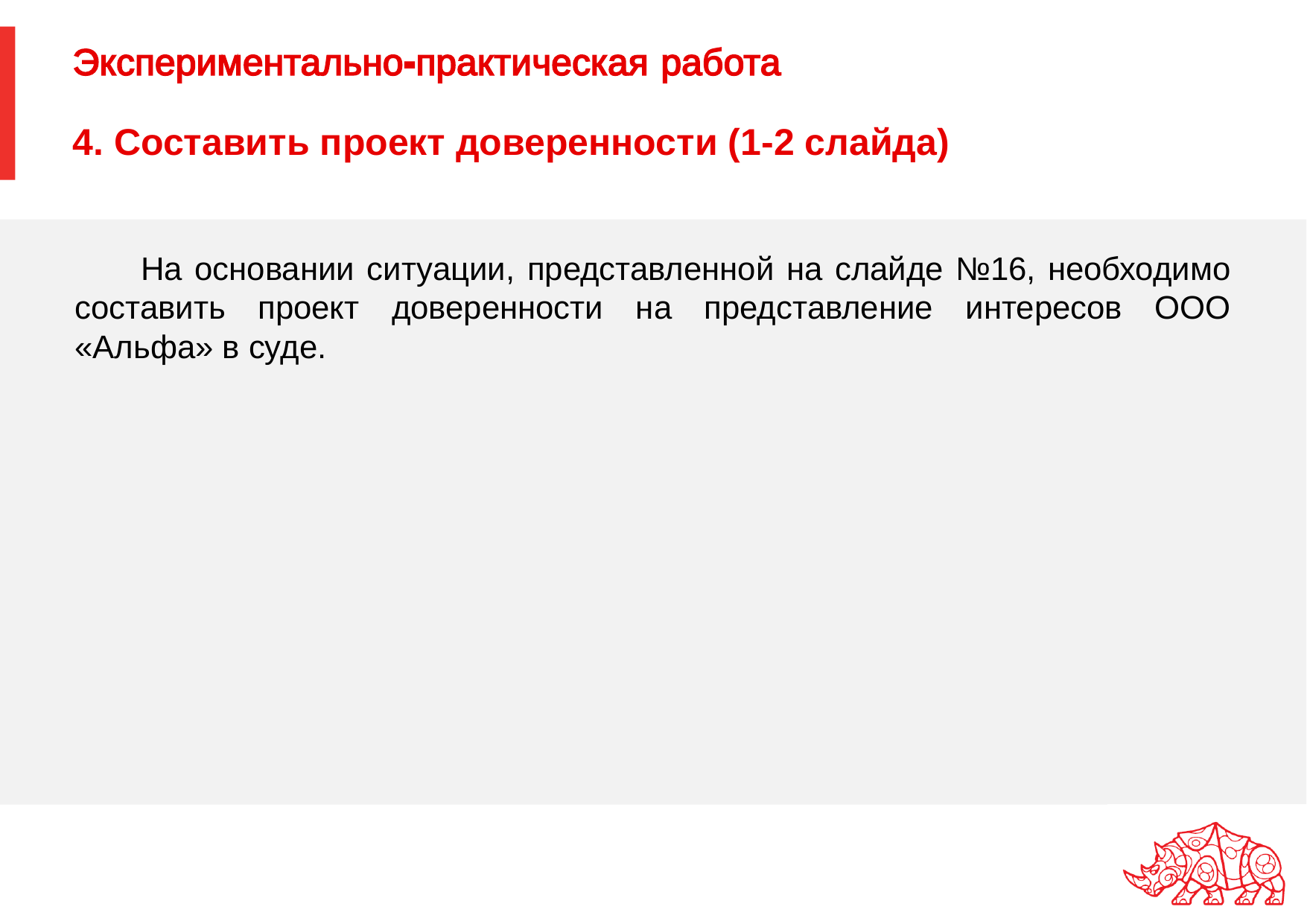

# Экспериментально-практическая работа 4. Составить проект доверенности (1-2 слайда)
На основании ситуации, представленной на слайде №16, необходимо составить проект доверенности на представление интересов ООО «Альфа» в суде.